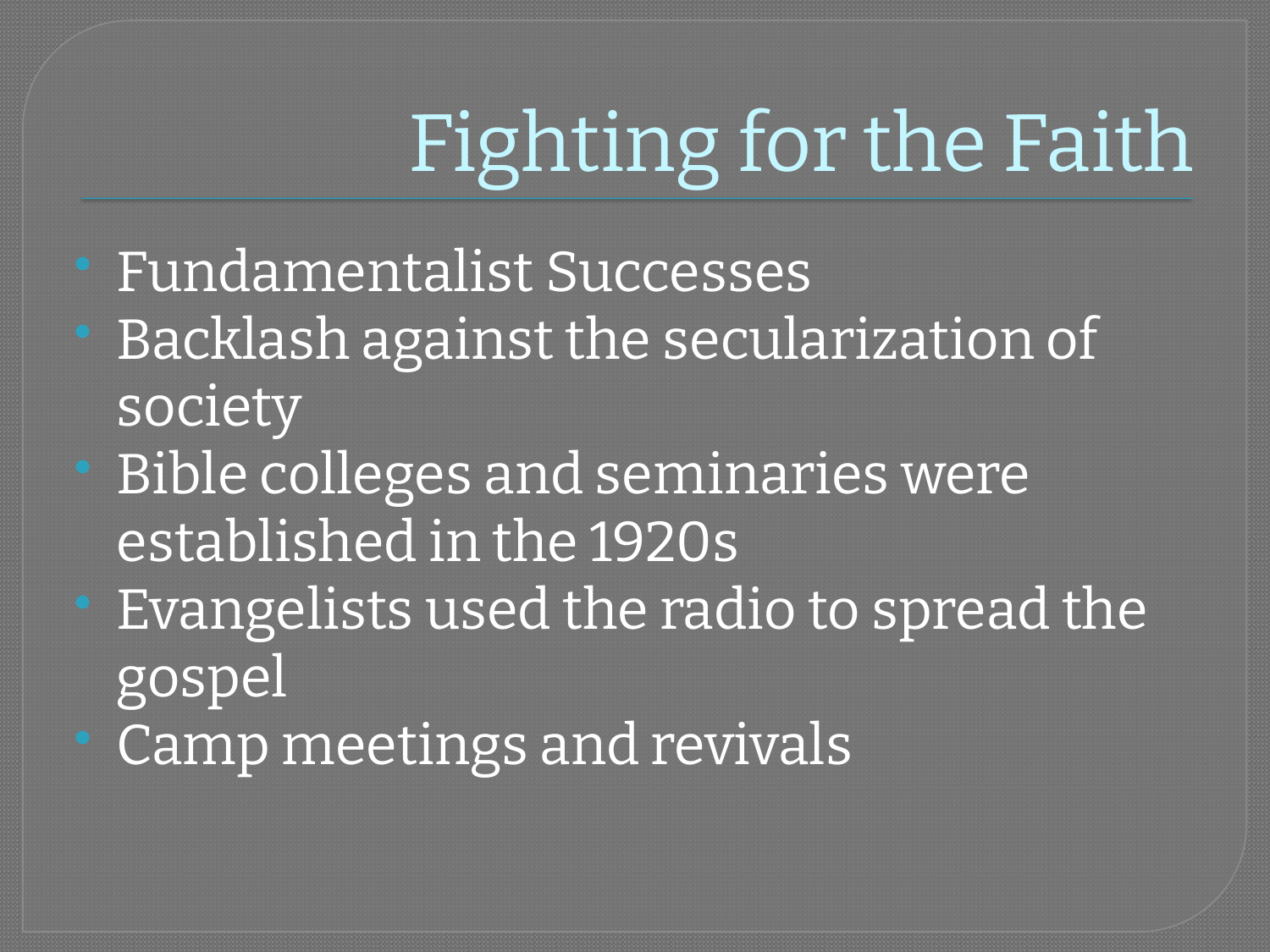

# Fighting for the Faith
Fundamentalist Successes
Backlash against the secularization of society
Bible colleges and seminaries were established in the 1920s
Evangelists used the radio to spread the gospel
Camp meetings and revivals